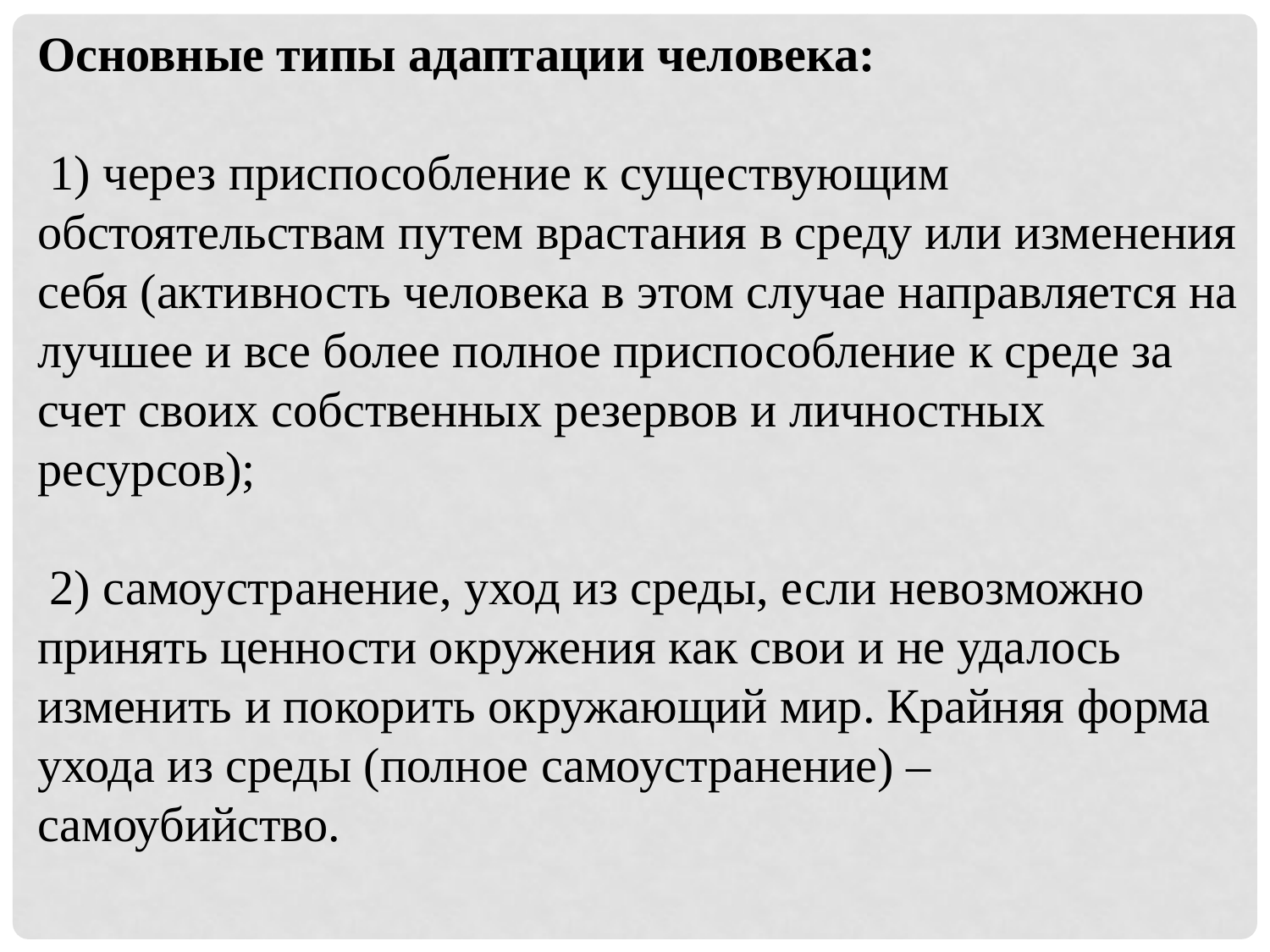

Основные типы адаптации человека:

 1) через приспособление к существующим обстоятельствам путем врастания в среду или изменения себя (активность человека в этом случае направляется на лучшее и все более полное приспособление к среде за счет своих собственных резервов и личностных ресурсов);

 2) самоустранение, уход из среды, если невозможно принять ценности окружения как свои и не удалось изменить и покорить окружающий мир. Крайняя форма ухода из среды (полное самоустранение) – самоубийство.